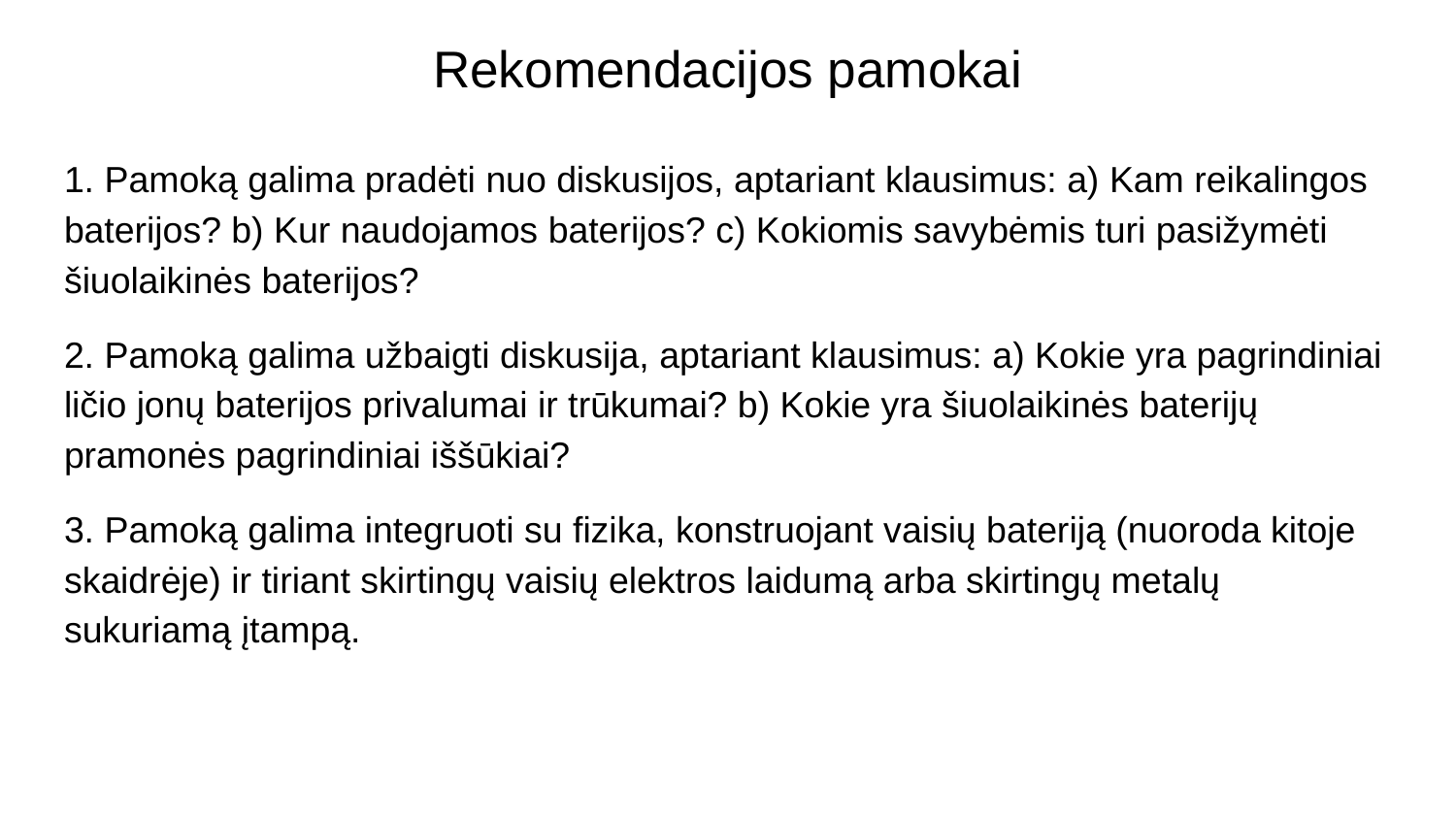

# Rekomendacijos pamokai
1. Pamoką galima pradėti nuo diskusijos, aptariant klausimus: a) Kam reikalingos baterijos? b) Kur naudojamos baterijos? c) Kokiomis savybėmis turi pasižymėti šiuolaikinės baterijos?
2. Pamoką galima užbaigti diskusija, aptariant klausimus: a) Kokie yra pagrindiniai ličio jonų baterijos privalumai ir trūkumai? b) Kokie yra šiuolaikinės baterijų pramonės pagrindiniai iššūkiai?
3. Pamoką galima integruoti su fizika, konstruojant vaisių bateriją (nuoroda kitoje skaidrėje) ir tiriant skirtingų vaisių elektros laidumą arba skirtingų metalų sukuriamą įtampą.